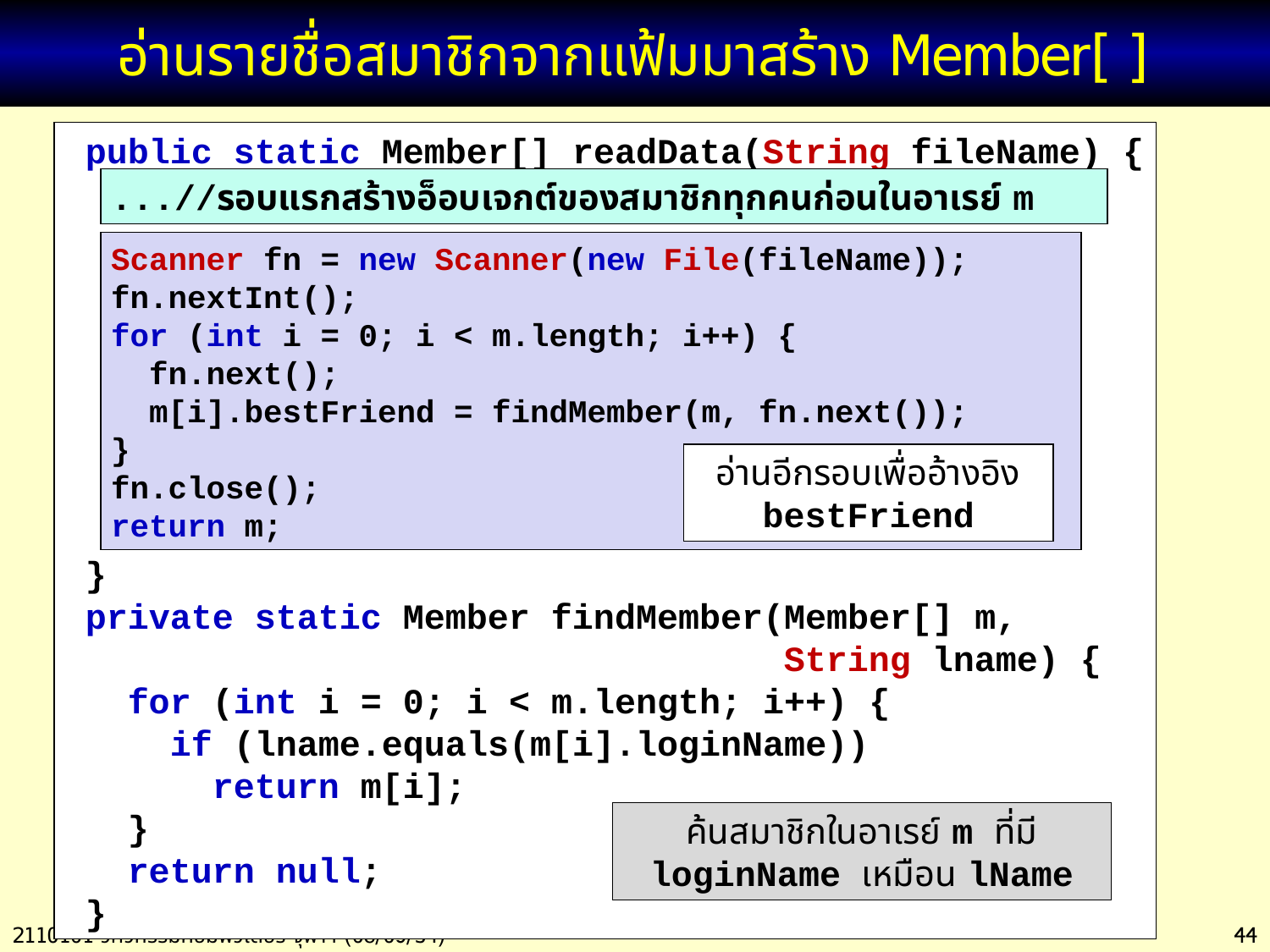

# อ่านรายชื่อสมาชิกจากแฟ้มมาสร้าง Member[ ]
 public static Member[] readData(String fileName) {

 }
 private static Member findMember(Member[] m,
                                  String lname) {
   for (int i = 0; i < m.length; i++) {
     if (lname.equals(m[i].loginName))
       return m[i];
   }
   return null;
 }
...//รอบแรกสร้างอ็อบเจกต์ของสมาชิกทุกคนก่อนในอาเรย์ m
Scanner fn = new Scanner(new File(fileName));
fn.nextInt();
for (int i = 0; i < m.length; i++) {
  fn.next();
  m[i].bestFriend = findMember(m, fn.next());
}
fn.close();
return m;
อ่านอีกรอบเพื่ออ้างอิง bestFriend
ค้นสมาชิกในอาเรย์ m ที่มี loginName เหมือน lName